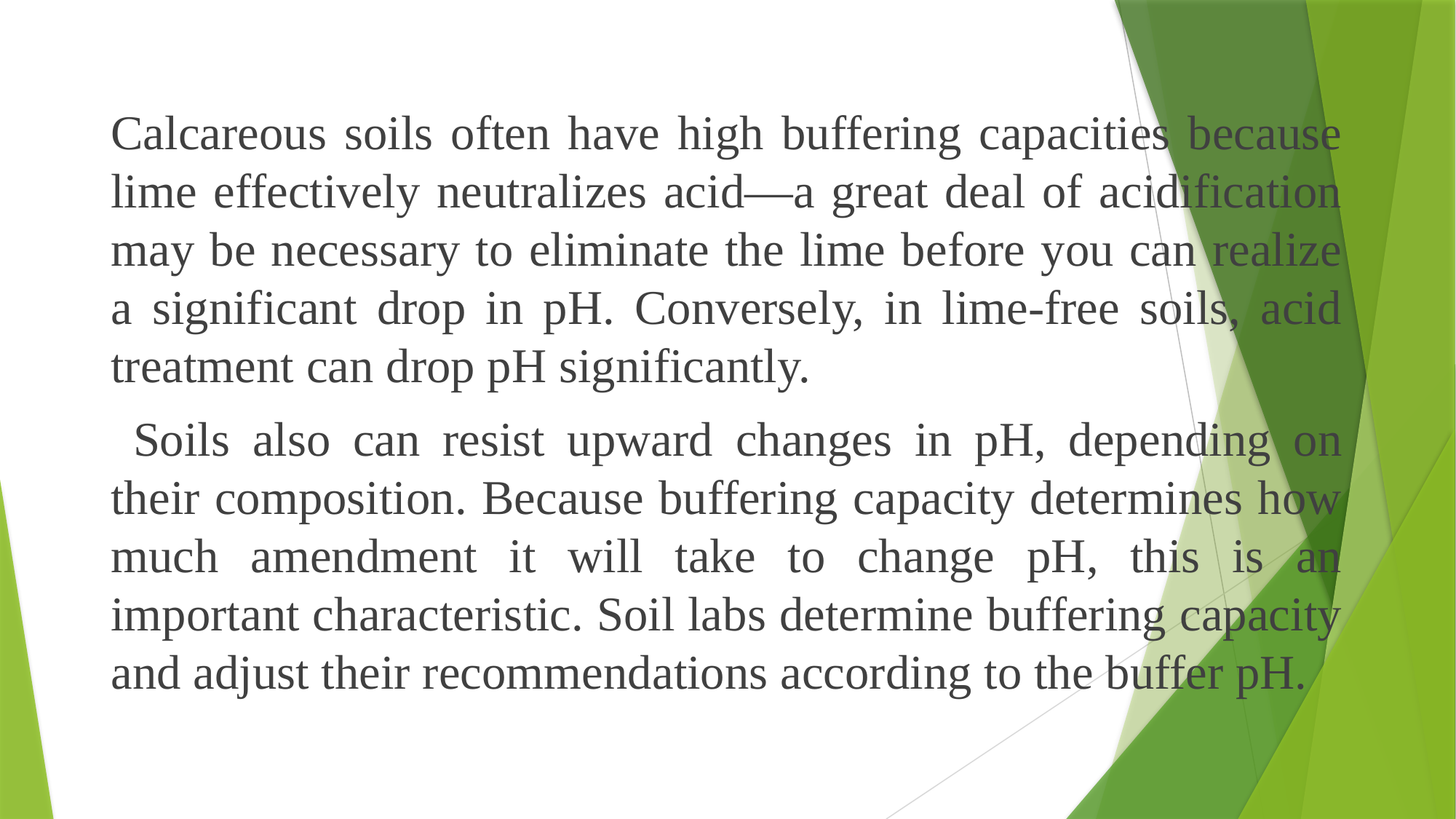

Calcareous soils often have high buffering capacities because lime effectively neutralizes acid—a great deal of acidification may be necessary to eliminate the lime before you can realize a significant drop in pH. Conversely, in lime-free soils, acid treatment can drop pH significantly.
 Soils also can resist upward changes in pH, depending on their composition. Because buffering capacity determines how much amendment it will take to change pH, this is an important characteristic. Soil labs determine buffering capacity and adjust their recommendations according to the buffer pH.